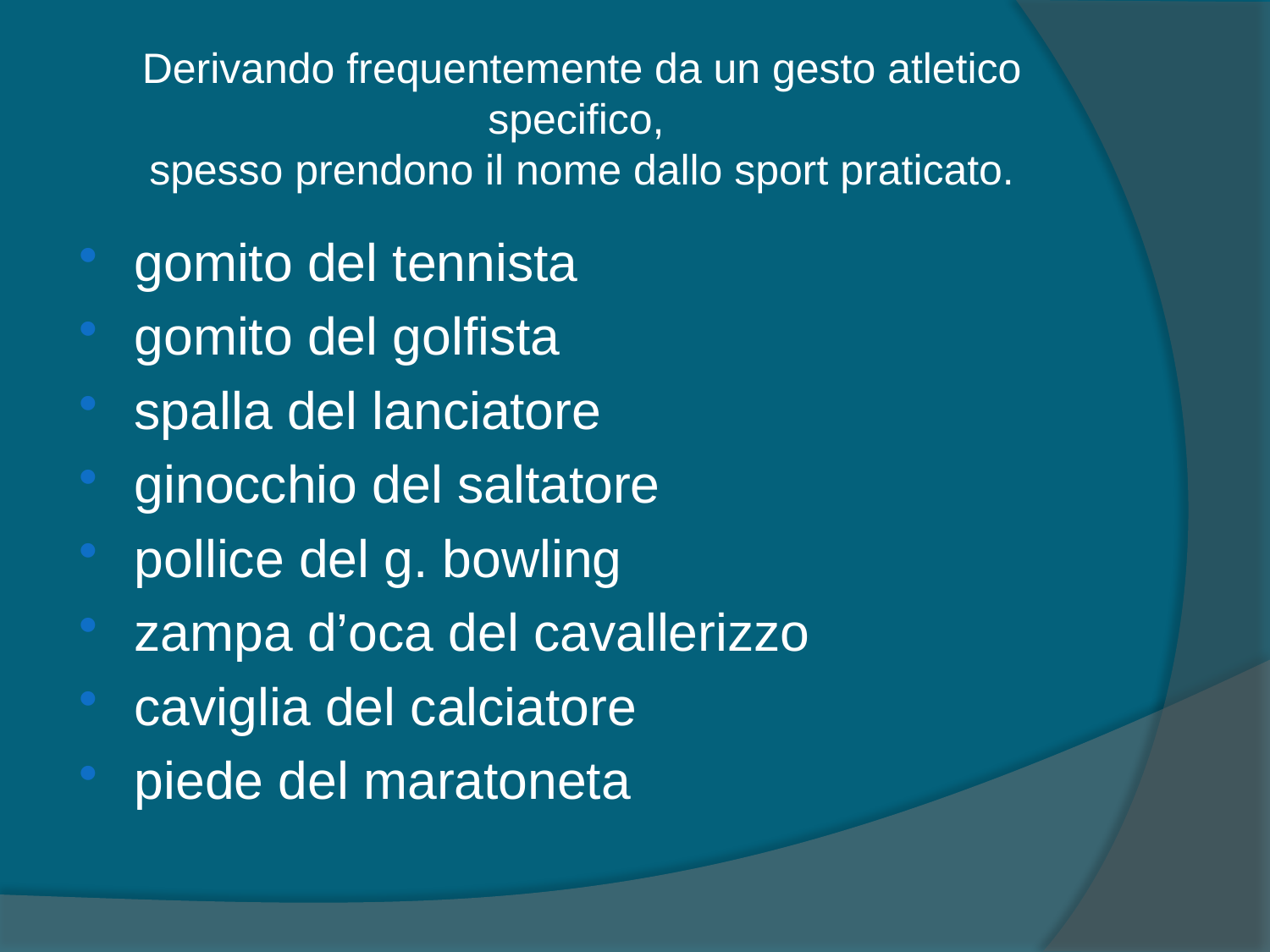

# Derivando frequentemente da un gesto atletico specifico, spesso prendono il nome dallo sport praticato.
gomito del tennista
gomito del golfista
spalla del lanciatore
ginocchio del saltatore
pollice del g. bowling
zampa d’oca del cavallerizzo
caviglia del calciatore
piede del maratoneta